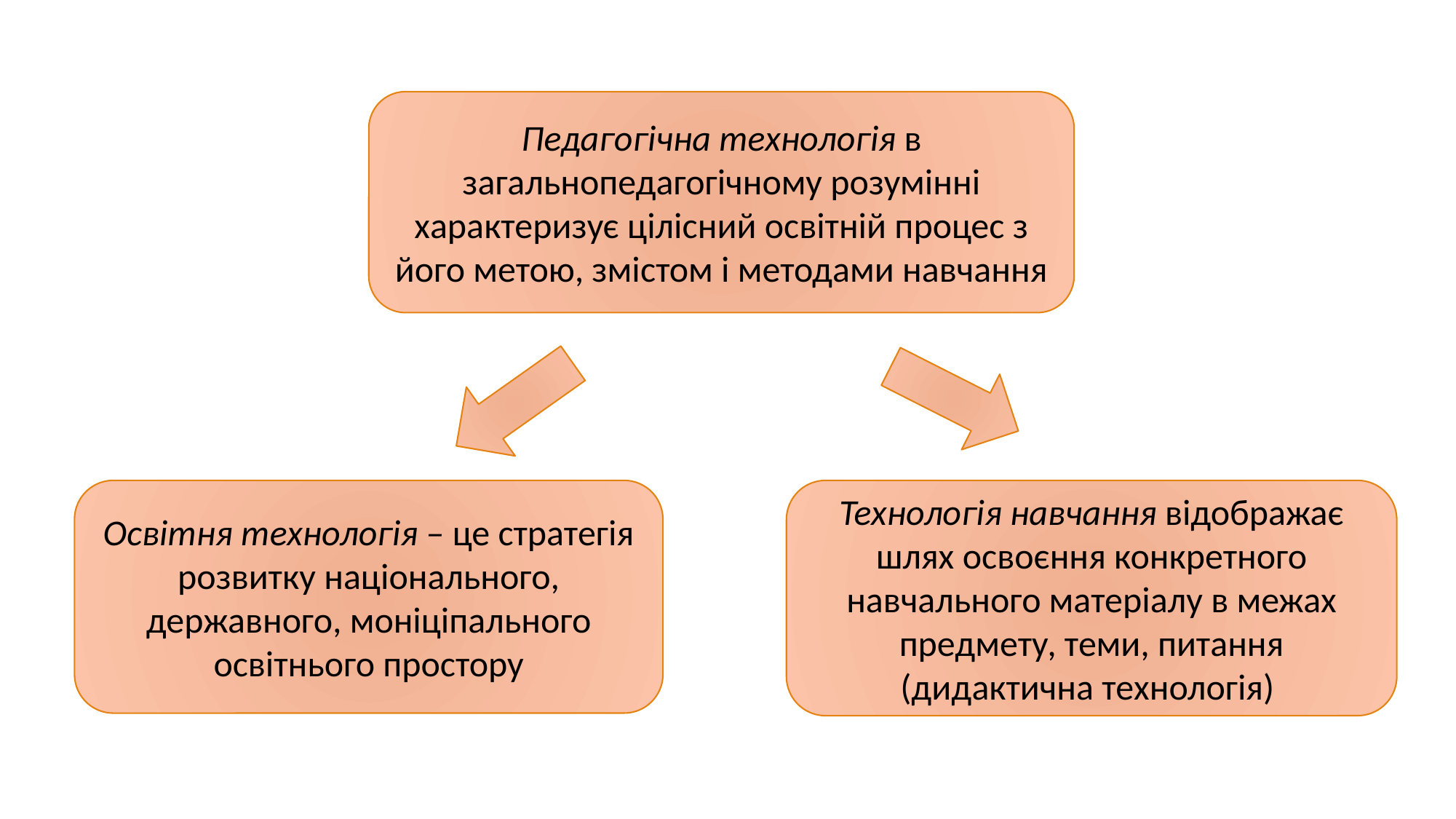

Педагогічна технологія в загальнопедагогічному розумінні характеризує цілісний освітній процес з його метою, змістом і методами навчання

Технологія навчання відображає шлях освоєння конкретного навчального матеріалу в межах предмету, теми, питання (дидактична технологія)
Освітня технологія – це стратегія розвитку національного, державного, моніціпального освітнього простору
2